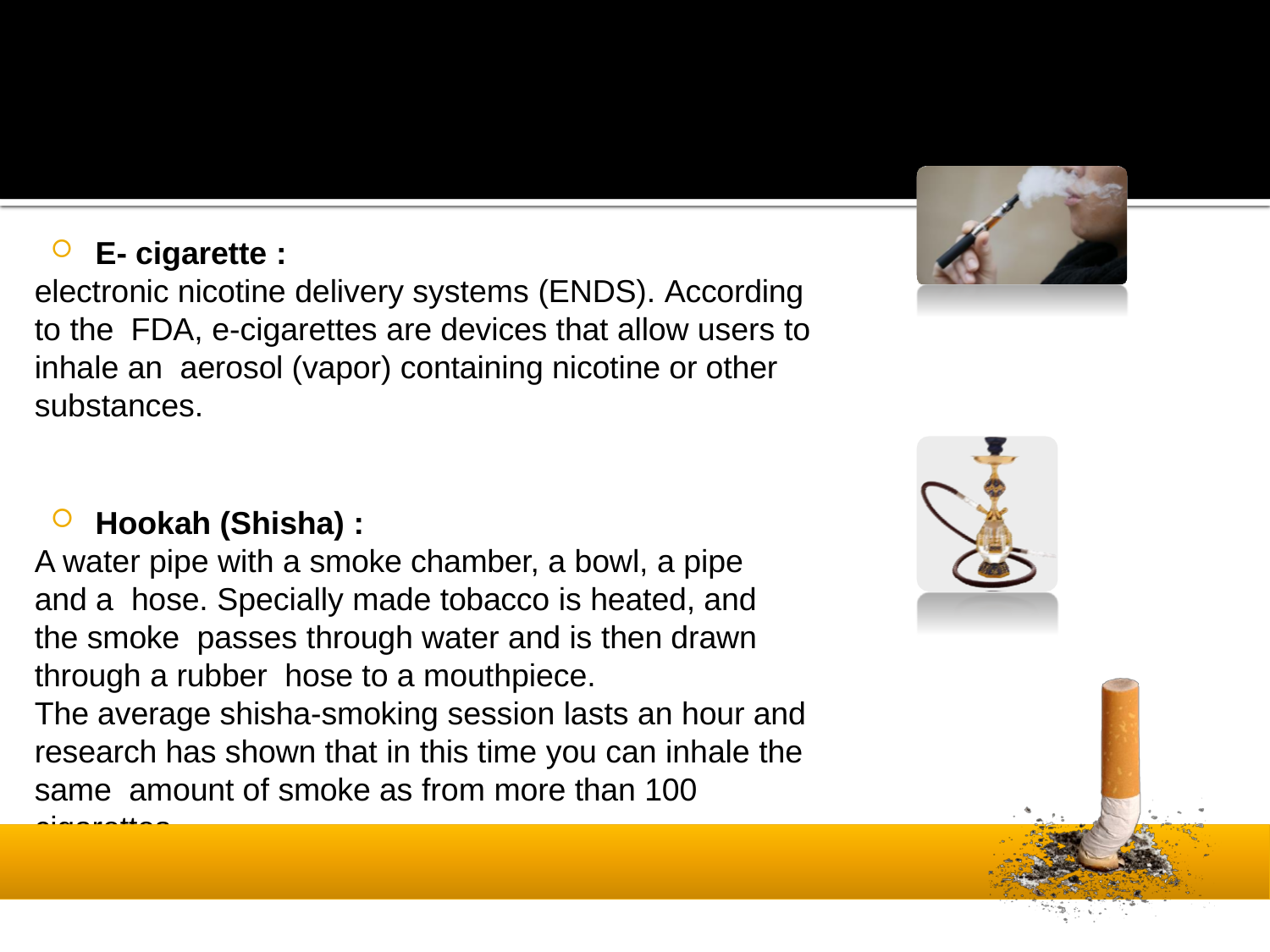

E- cigarette :
electronic nicotine delivery systems (ENDS). According to the  FDA, e-cigarettes are devices that allow users to inhale an  aerosol (vapor) containing nicotine or other substances.

Hookah (Shisha) :
A water pipe with a smoke chamber, a bowl, a pipe and a  hose. Specially made tobacco is heated, and the smoke  passes through water and is then drawn through a rubber  hose to a mouthpiece.
The average shisha-smoking session lasts an hour and  research has shown that in this time you can inhale the same  amount of smoke as from more than 100 cigarettes.